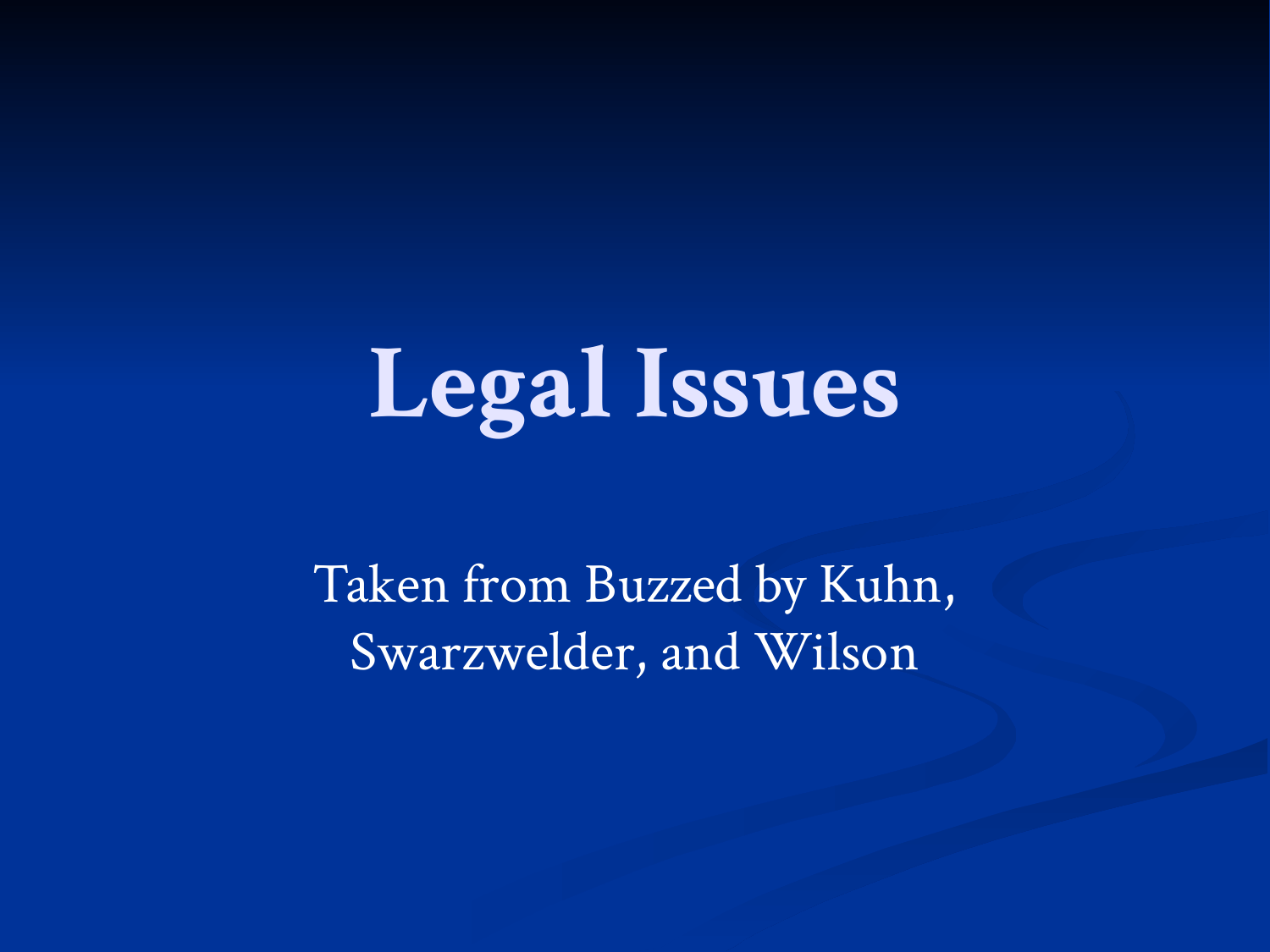

# Legal Issues
Taken from Buzzed by Kuhn, Swarzwelder, and Wilson